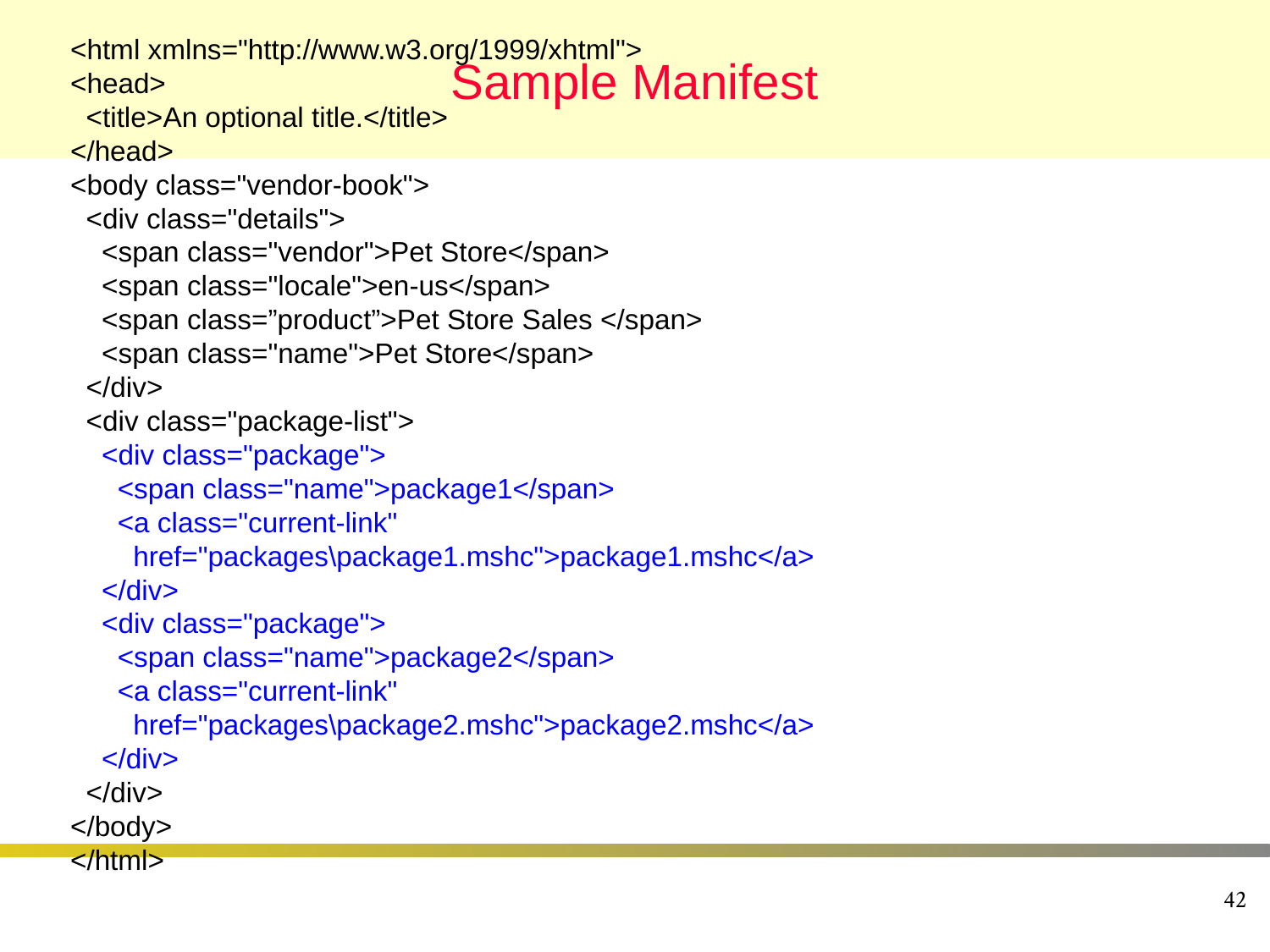

# Sample Manifest
<html xmlns="http://www.w3.org/1999/xhtml">
<head>
  <title>An optional title.</title>
</head>
<body class="vendor-book">
  <div class="details">
    <span class="vendor">Pet Store</span>
    <span class="locale">en-us</span>
    <span class=”product”>Pet Store Sales </span>
    <span class="name">Pet Store</span>
  </div>
  <div class="package-list">
    <div class="package">
      <span class="name">package1</span>
      <a class="current-link"
        href="packages\package1.mshc">package1.mshc</a>
    </div>
    <div class="package">
      <span class="name">package2</span>
      <a class="current-link"
        href="packages\package2.mshc">package2.mshc</a>
    </div>
  </div>
</body>
</html>
42